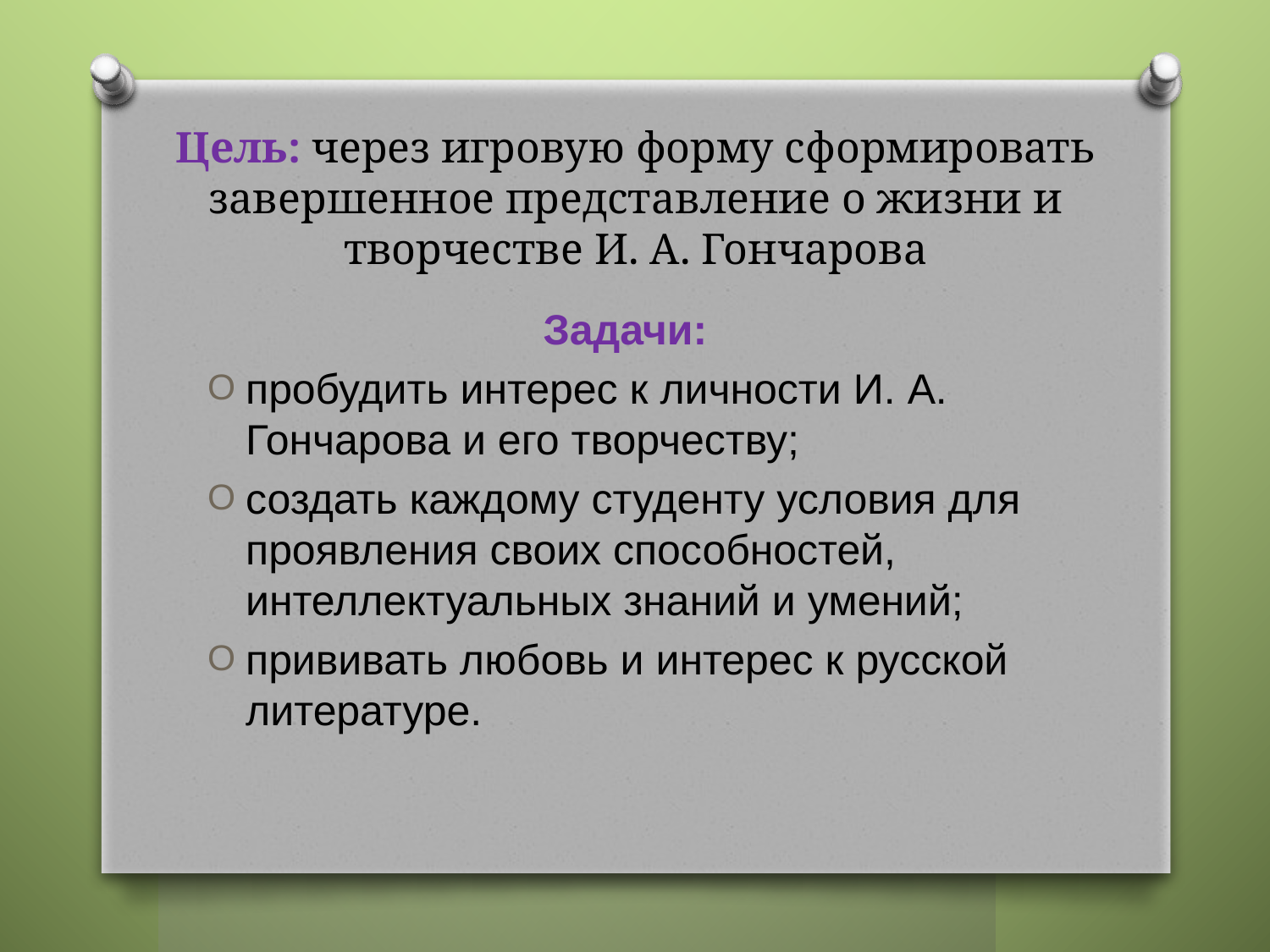

# Цель: через игровую форму сформировать завершенное представление о жизни и творчестве И. А. Гончарова
Задачи:
пробудить интерес к личности И. А. Гончарова и его творчеству;
создать каждому студенту условия для проявления своих способностей, интеллектуальных знаний и умений;
прививать любовь и интерес к русской литературе.